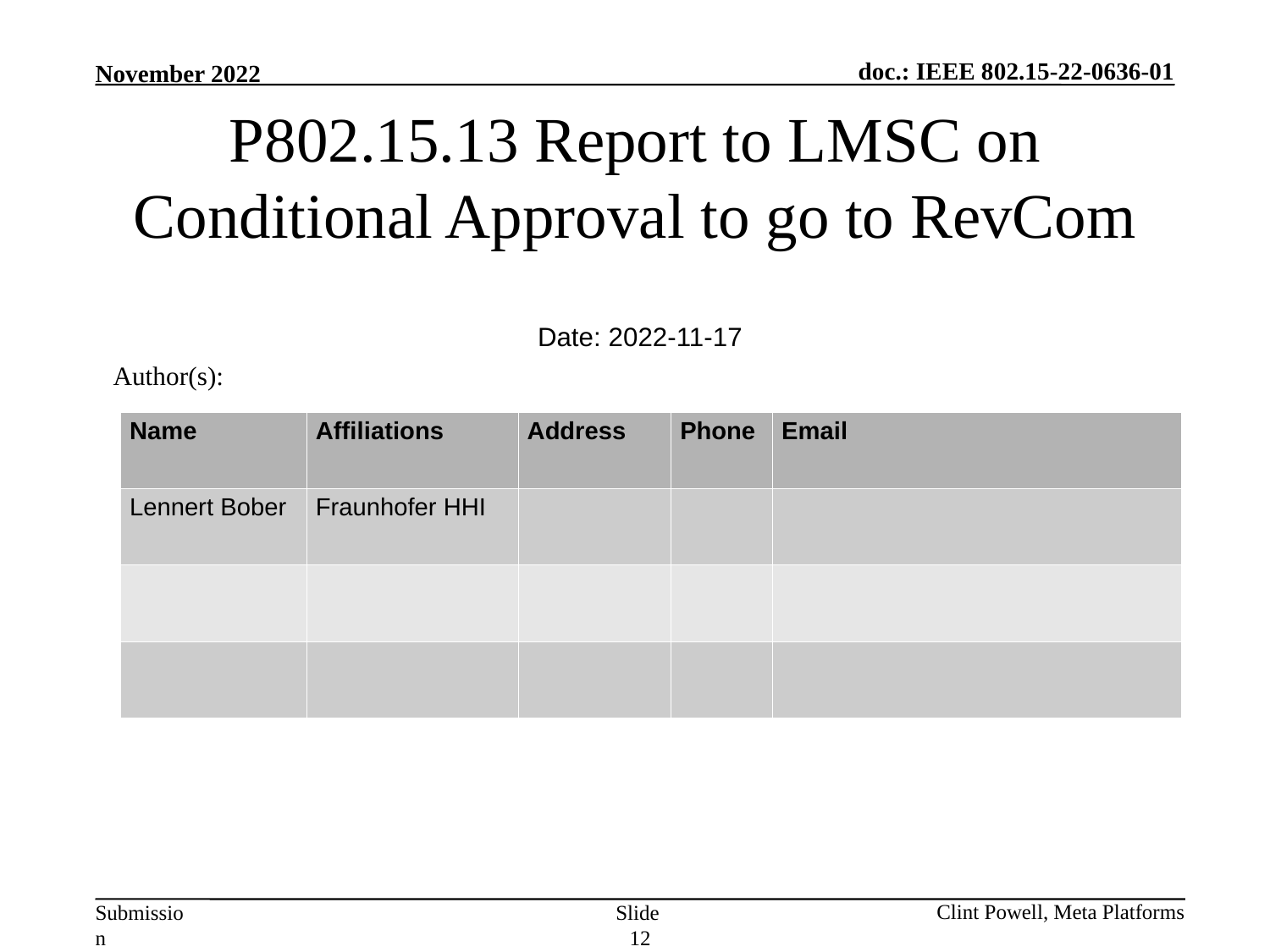

# P802.15.13 Report to LMSC on Conditional Approval to go to RevCom
Date: 2022-11-17
Author(s):
| Name | Affiliations | Address | Phone | Email |
| --- | --- | --- | --- | --- |
| Lennert Bober | Fraunhofer HHI |  |  |  |
|  |  |  |  |  |
|  |  |  |  |  |
Slide 12